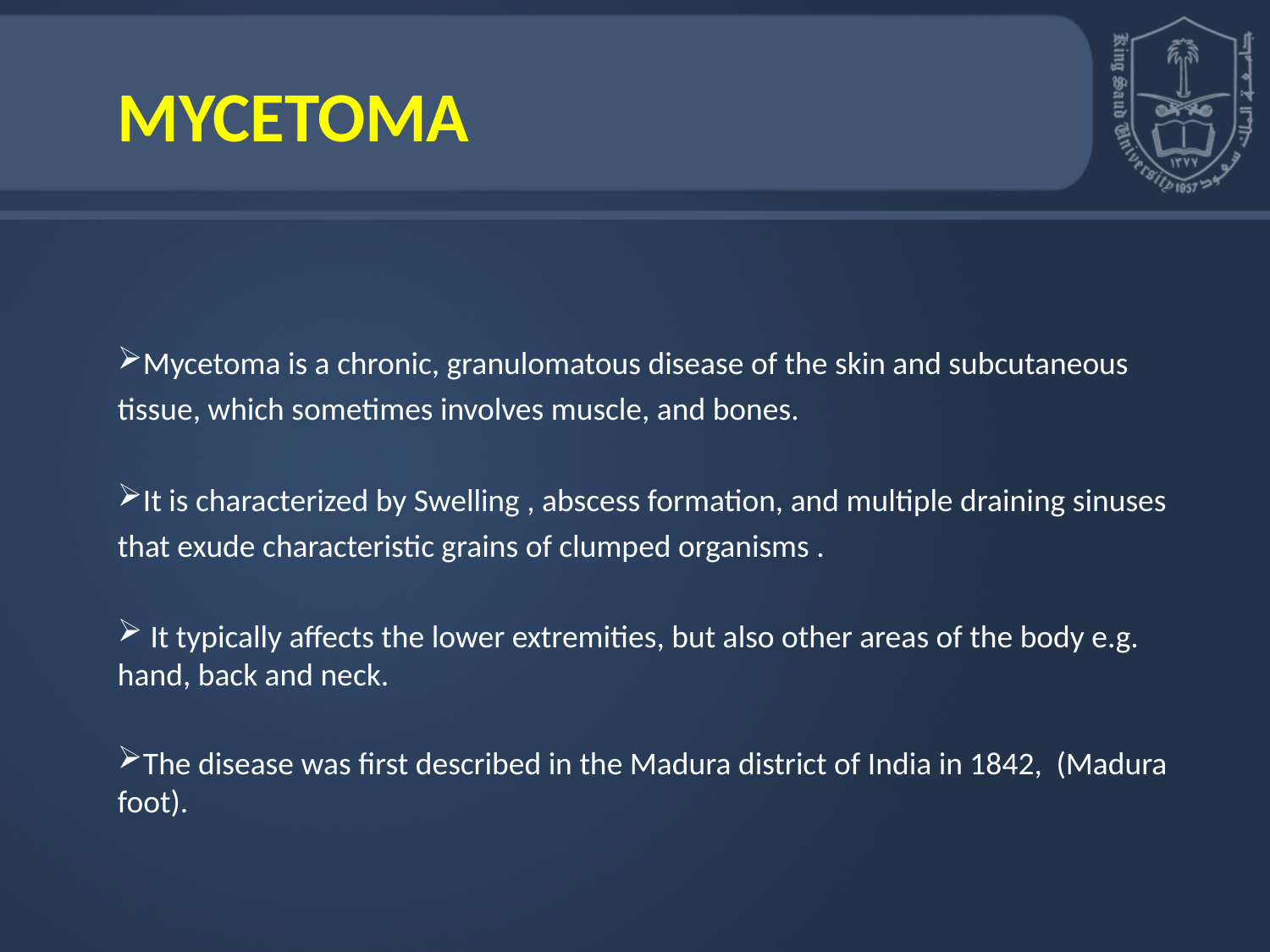

# Mycetoma
Mycetoma is a chronic, granulomatous disease of the skin and subcutaneous tissue, which sometimes involves muscle, and bones.

It is characterized by Swelling , abscess formation, and multiple draining sinuses that exude characteristic grains of clumped organisms .

 It typically affects the lower extremities, but also other areas of the body e.g. hand, back and neck.

The disease was first described in the Madura district of India in 1842,  (Madura foot).